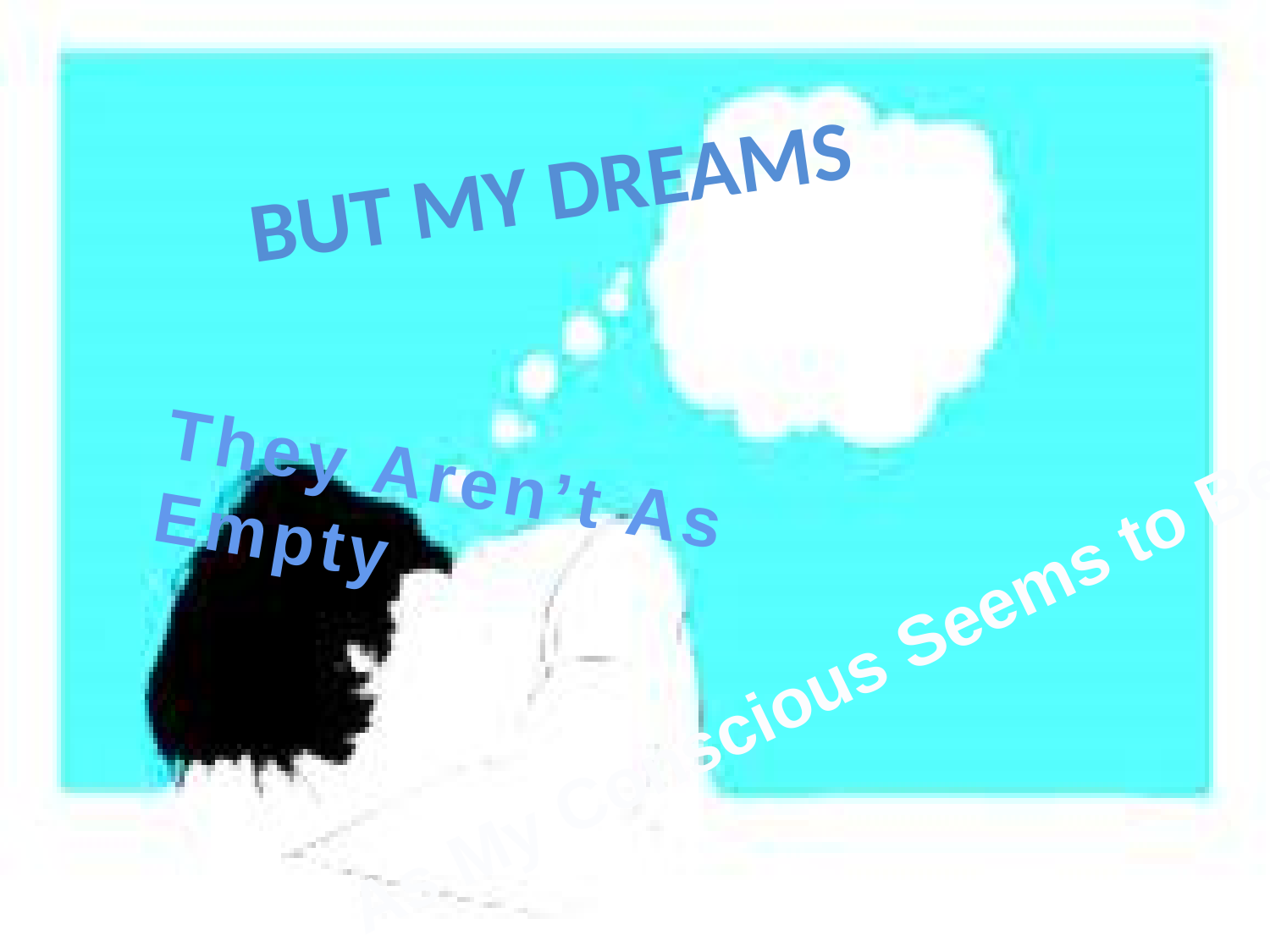

But My Dreams
They Aren’t As Empty
As My Conscious Seems to Be